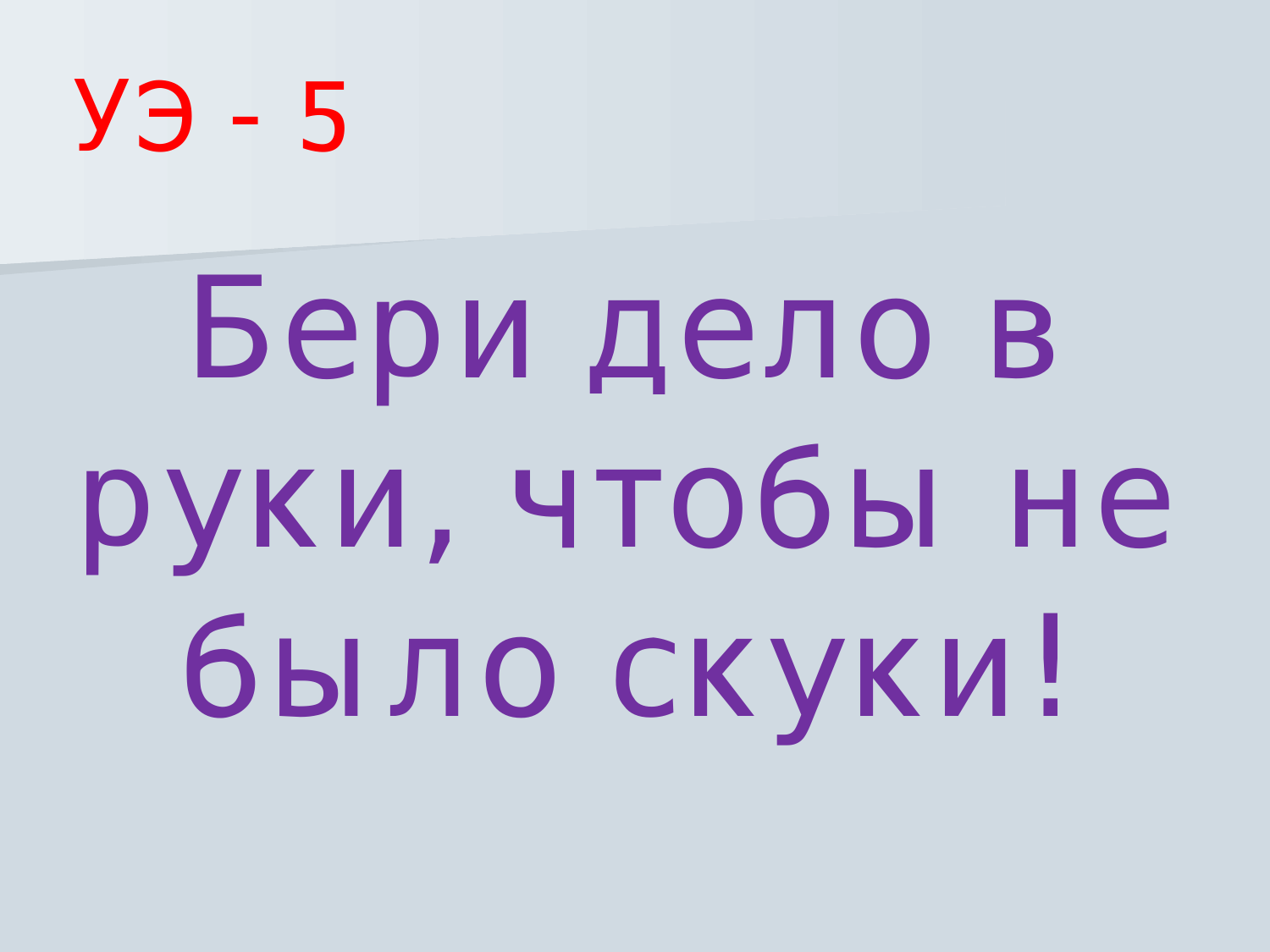

УЭ - 5
Бери дело в руки, чтобы не было скуки!